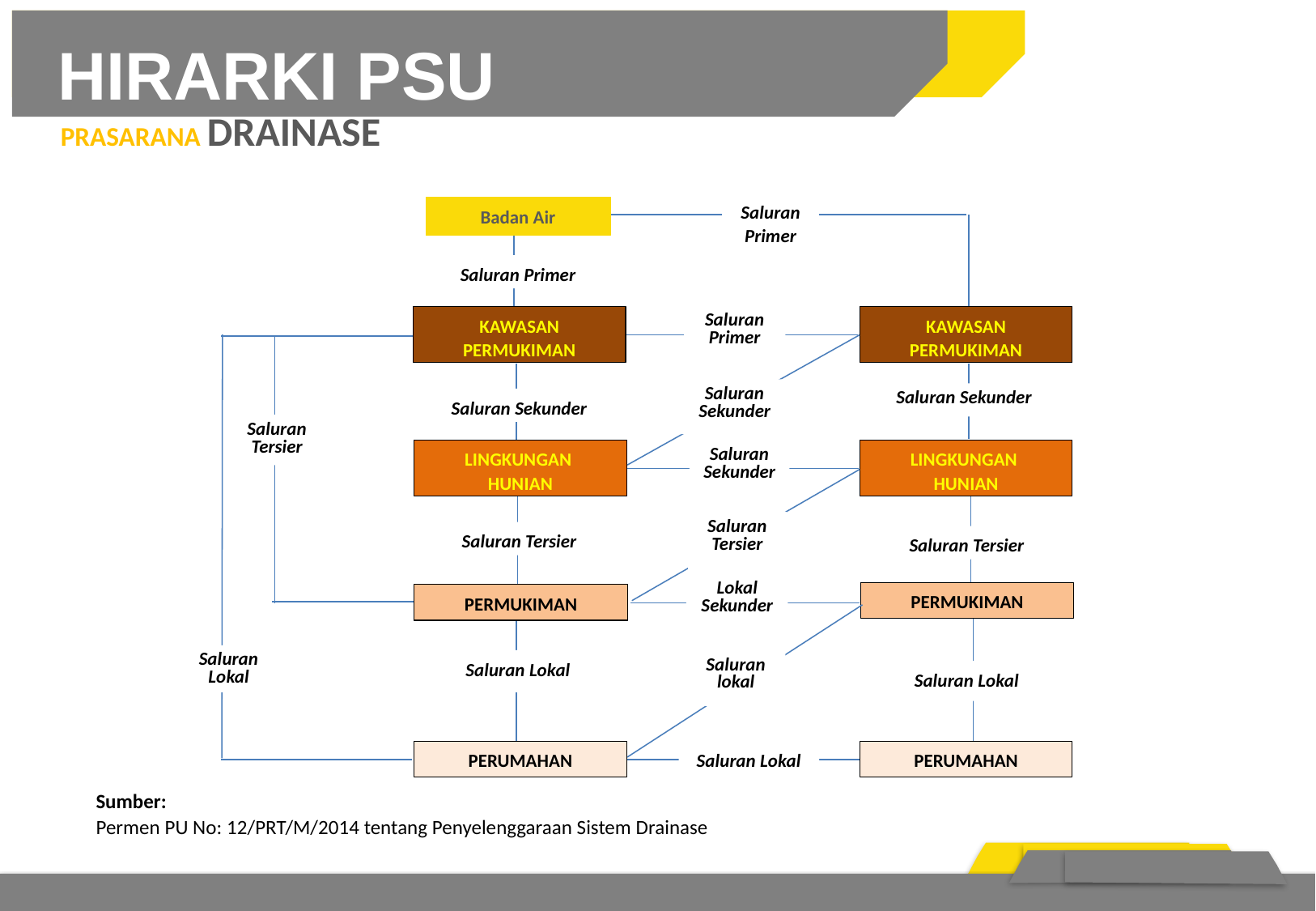

HIRARKI PSU
PRASARANA DRAINASE
Saluran Primer
Badan Air
Saluran Primer
Saluran Primer
KAWASAN PERMUKIMAN
KAWASAN PERMUKIMAN
Saluran Sekunder
Saluran Sekunder
Saluran Sekunder
Saluran Tersier
LINGKUNGAN
HUNIAN
LINGKUNGAN
HUNIAN
Saluran Sekunder
Saluran Tersier
Saluran Tersier
Saluran Tersier
Lokal Sekunder
PERMUKIMAN
PERMUKIMAN
Saluran Lokal
Saluran Lokal
Saluran lokal
Saluran Lokal
Saluran Lokal
PERUMAHAN
PERUMAHAN
Sumber:
Permen PU No: 12/PRT/M/2014 tentang Penyelenggaraan Sistem Drainase

2
1